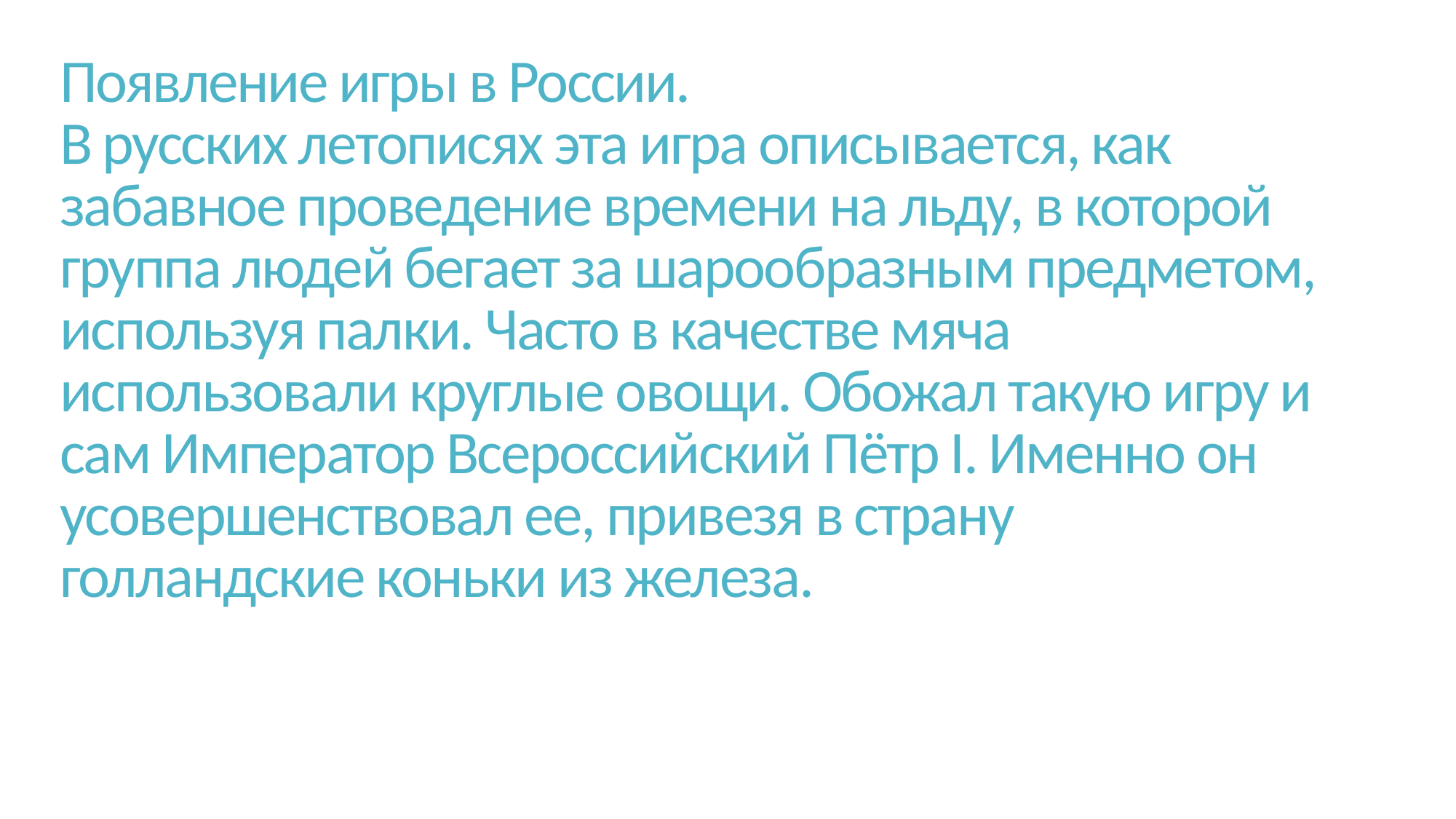

# Появление игры в России. В русских летописях эта игра описывается, как забавное проведение времени на льду, в которой группа людей бегает за шарообразным предметом, используя палки. Часто в качестве мяча использовали круглые овощи. Обожал такую игру и сам Император Всероссийский Пётр I. Именно он усовершенствовал ее, привезя в страну голландские коньки из железа.